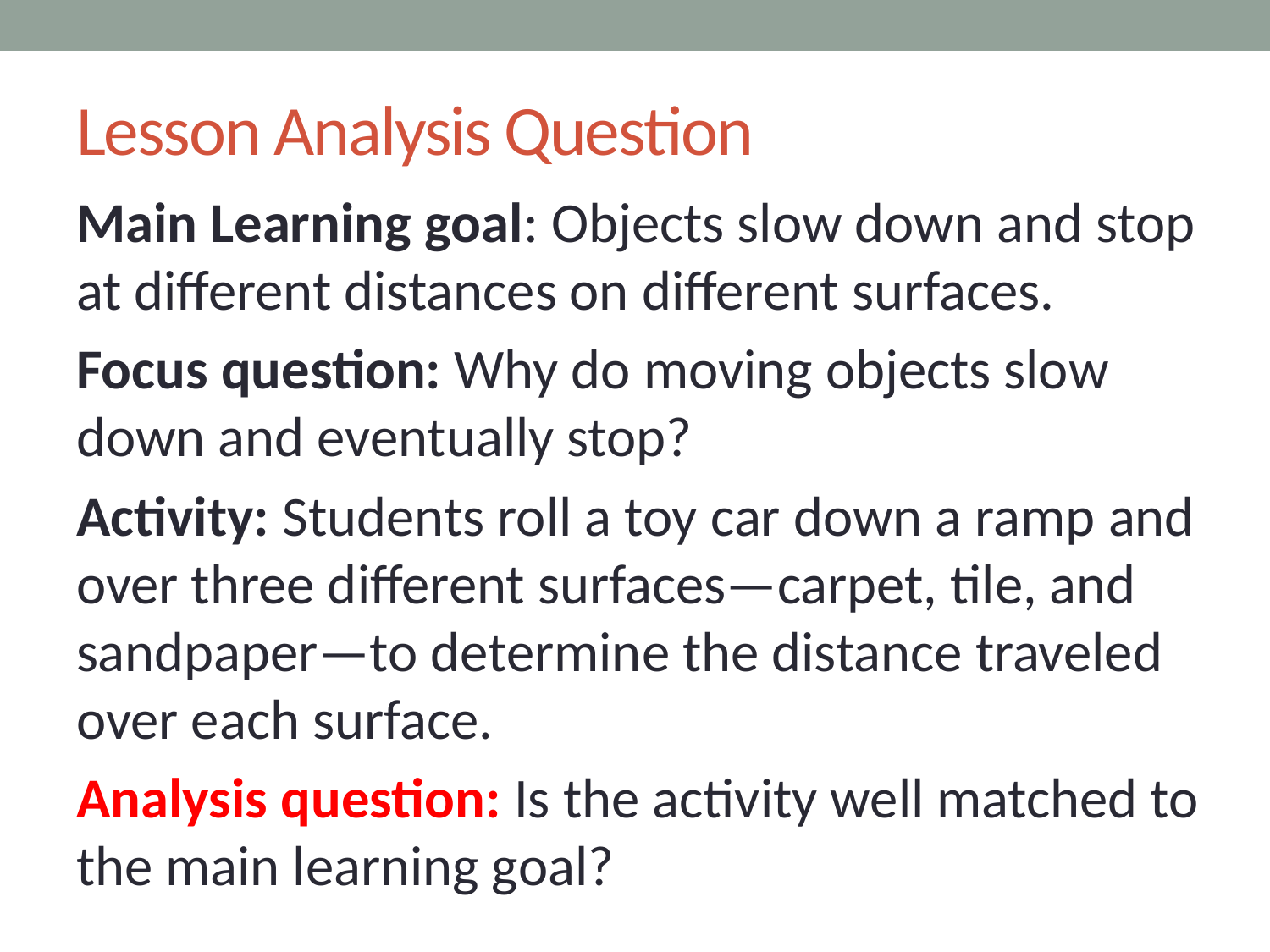

# Lesson Analysis Question
Main Learning goal: Objects slow down and stop at different distances on different surfaces.
Focus question: Why do moving objects slow down and eventually stop?
Activity: Students roll a toy car down a ramp and over three different surfaces—carpet, tile, and sandpaper—to determine the distance traveled over each surface.
Analysis question: Is the activity well matched to the main learning goal?